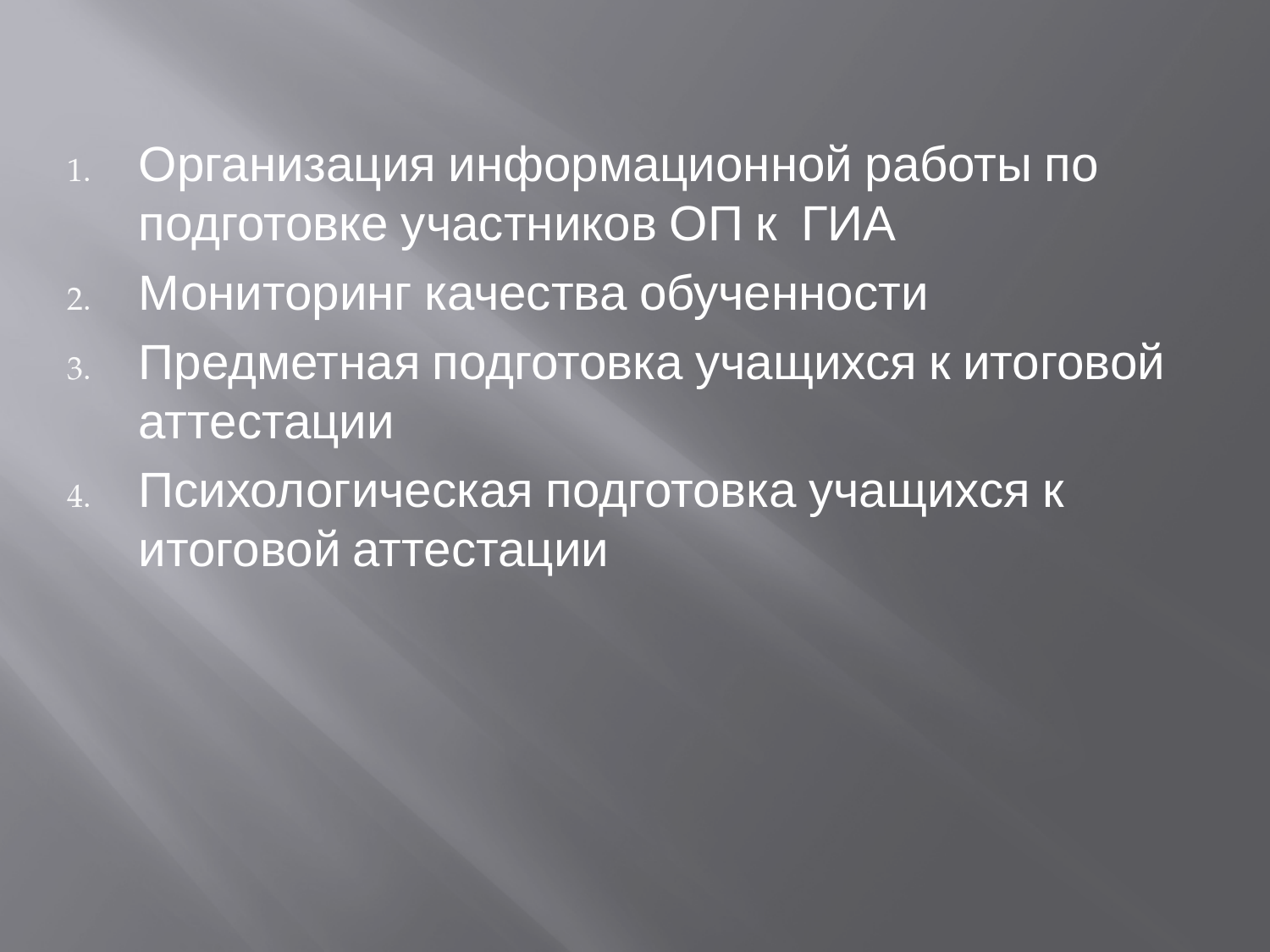

#
Организация информационной работы по подготовке участников ОП к  ГИА
Мониторинг качества обученности
Предметная подготовка учащихся к итоговой аттестации
Психологическая подготовка учащихся к итоговой аттестации